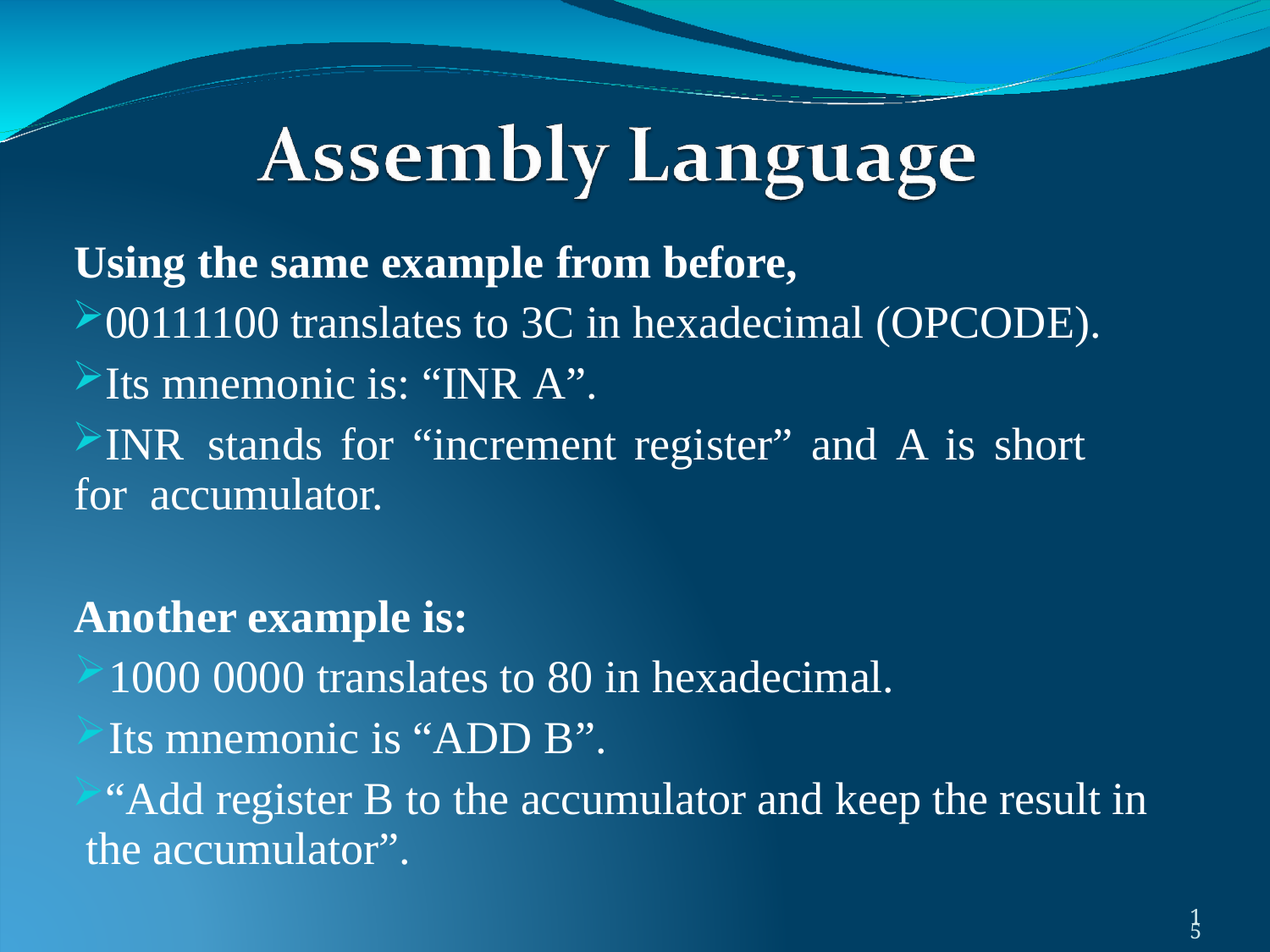

Using the same example from before,
00111100 translates to 3C in hexadecimal (OPCODE).
Its mnemonic is: “INR A”.
INR	stands	for	“increment	register”	and	A is	short	for  accumulator.

Another example is:
1000 0000 translates to 80 in hexadecimal.
Its mnemonic is “ADD B”.
“Add register B to the accumulator and keep the result in  the accumulator”.
15